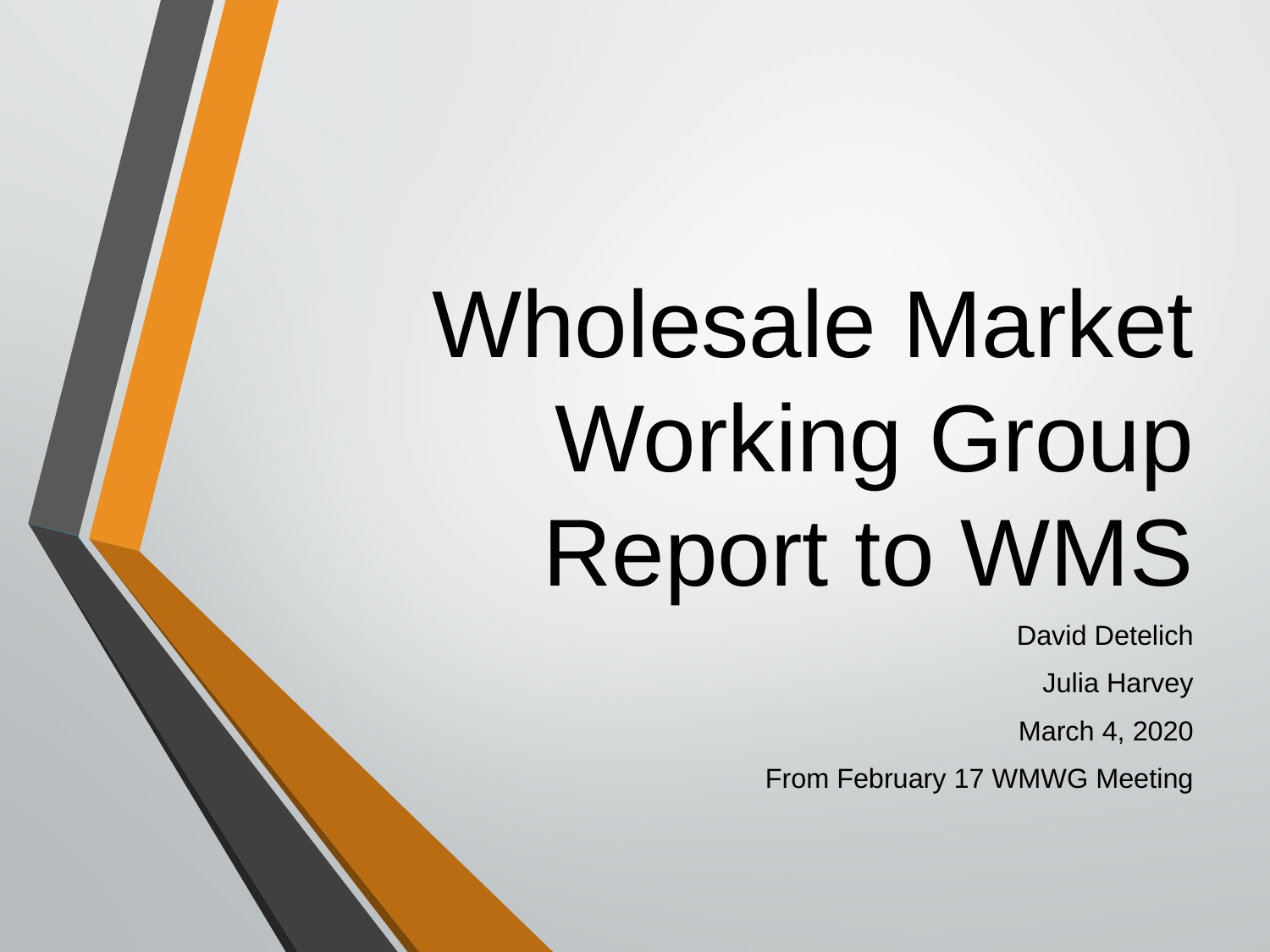

# Wholesale Market Working Group Report to WMS
David Detelich
Julia Harvey
March 4, 2020
From February 17 WMWG Meeting